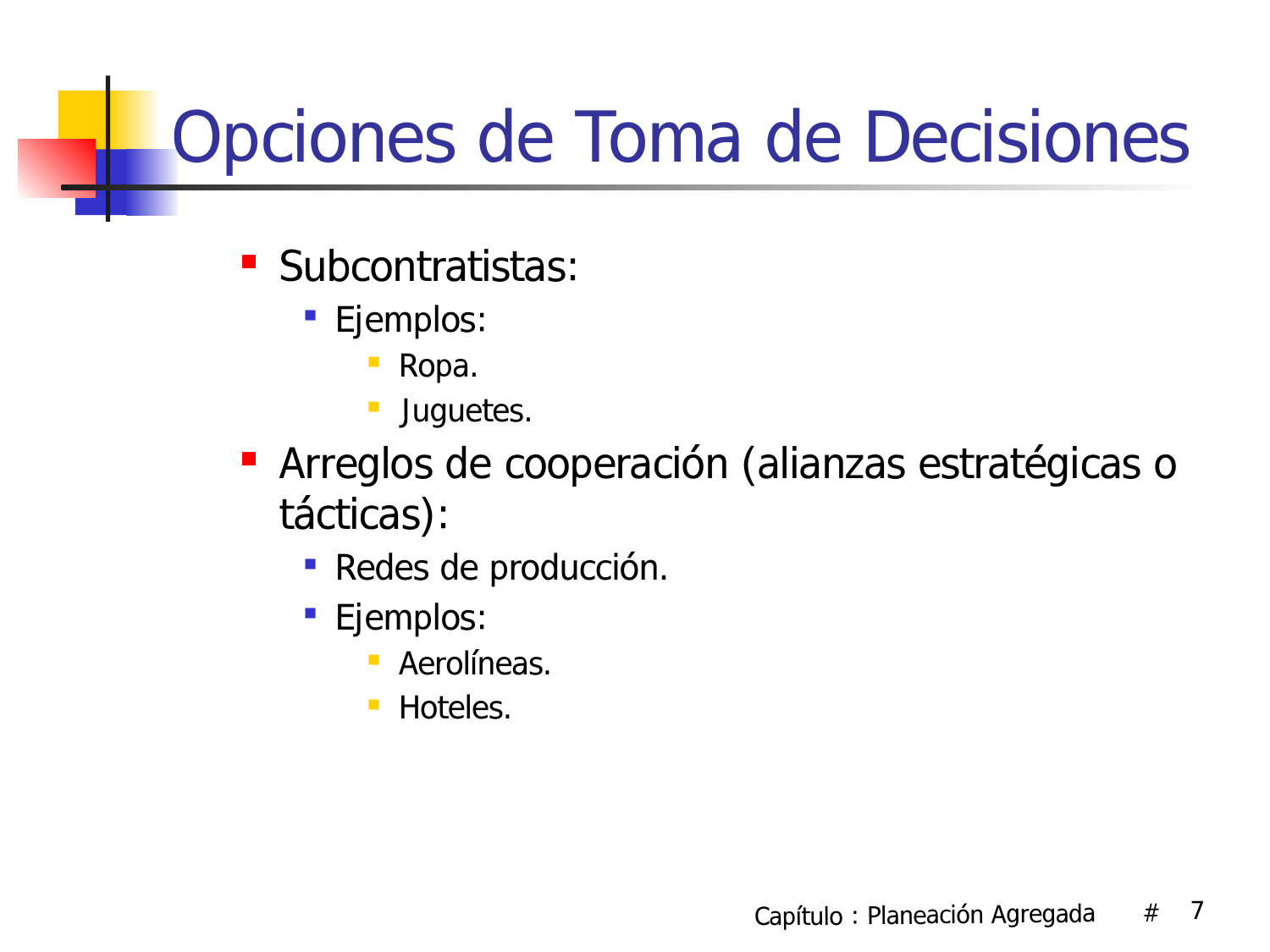

# Opciones de Toma de Decisiones
Subcontratistas:
Ejemplos:
Ropa.
Juguetes.
Arreglos de cooperación (alianzas estratégicas o tácticas):
Redes de producción.
Ejemplos:
Aerolíneas.
Hoteles.

7
Capítulo : Planeación Agregada      #